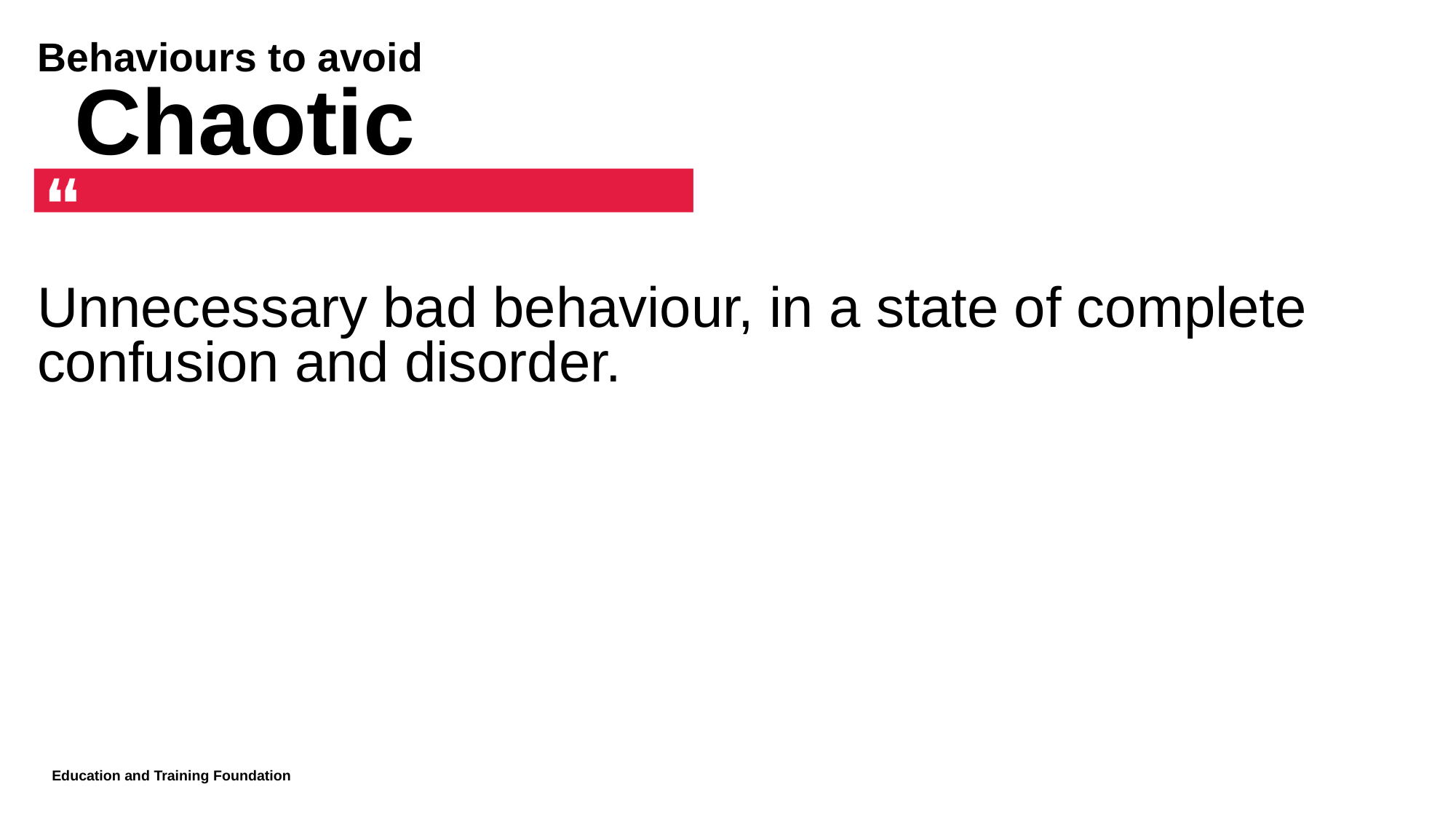

Behaviours to avoid
# Chaotic

Unnecessary bad behaviour, in a state of complete confusion and disorder.

Education and Training Foundation